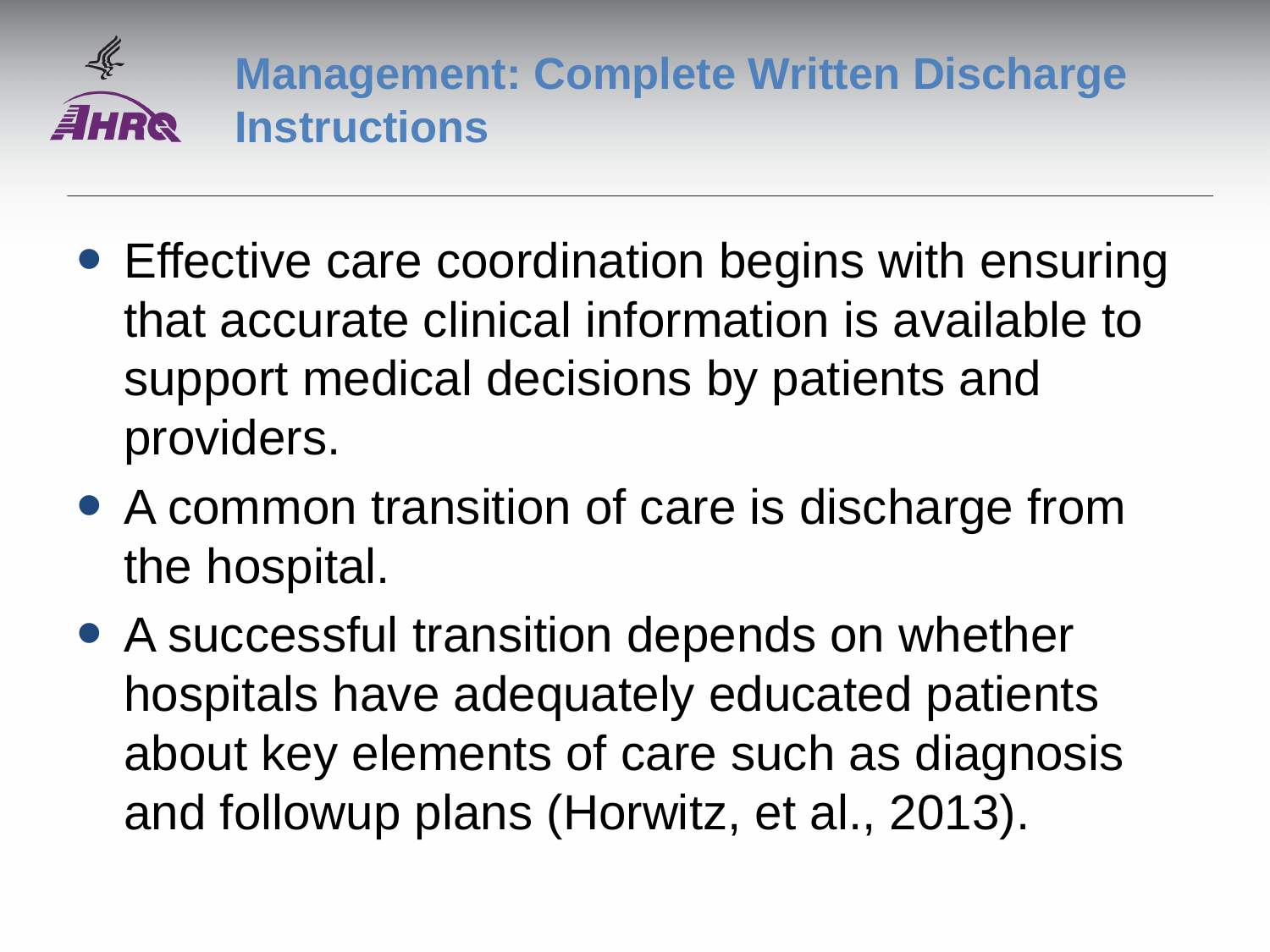

# Management: Complete Written Discharge Instructions
Effective care coordination begins with ensuring that accurate clinical information is available to support medical decisions by patients and providers.
A common transition of care is discharge from the hospital.
A successful transition depends on whether hospitals have adequately educated patients about key elements of care such as diagnosis and followup plans (Horwitz, et al., 2013).